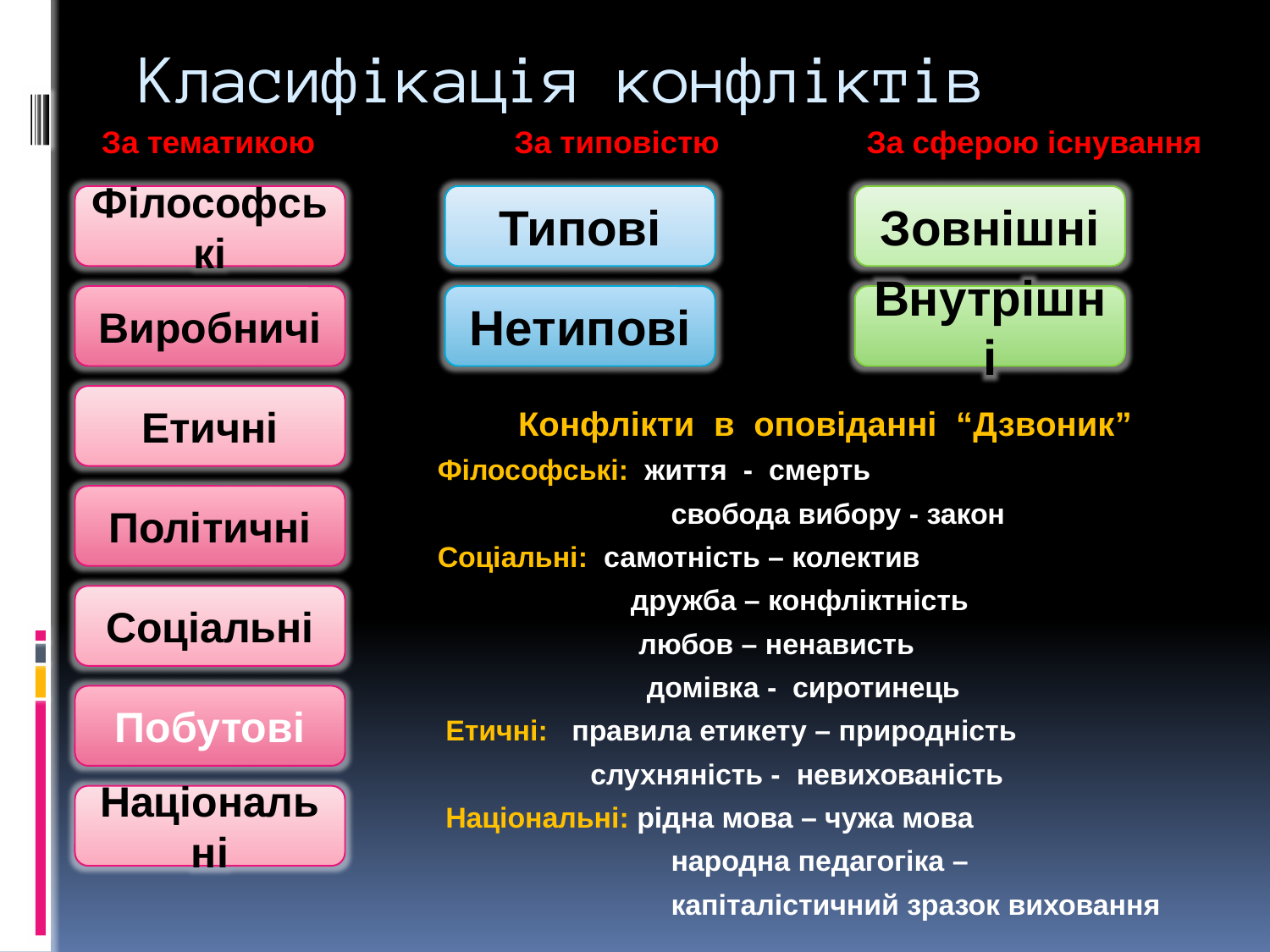

# Класифікація конфліктів
   За тематикою                       За типовістю                 За сферою існування

                                                   Конфлікти  в  оповіданні  “Дзвоник”
                                             Філософські:  життя  -  смерть
                                                                          свобода вибору - закон
                                             Соціальні:  самотність – колектив
                                                                     дружба – конфліктність
                                                                      любов – ненависть
                                                                       домівка -  сиротинець
                                              Етичні:   правила етикету – природність
                                                                слухняність -  невихованість
                                              Національні: рідна мова – чужа мова
                                                                          народна педагогіка –
                                                                          капіталістичний зразок виховання

Філософські
Типові
Зовнішні
Виробничі
Нетипові
Внутрішні
Етичні
Політичні
Соціальні
Побутові
Національні